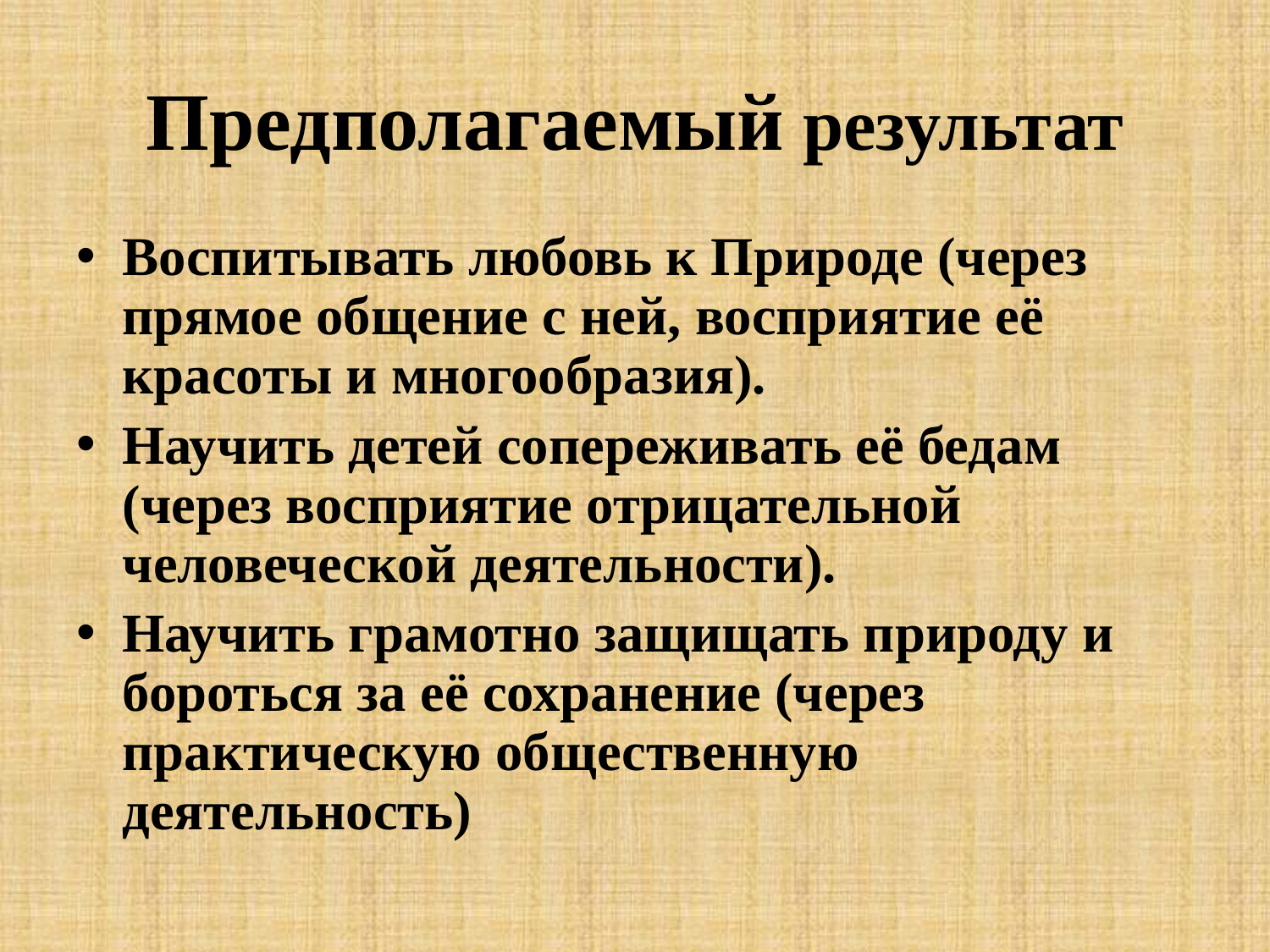

# Предполагаемый результат
Воспитывать любовь к Природе (через прямое общение с ней, восприятие её красоты и многообразия).
Научить детей сопереживать её бедам (через восприятие отрицательной человеческой деятельности).
Научить грамотно защищать природу и бороться за её сохранение (через практическую общественную деятельность)